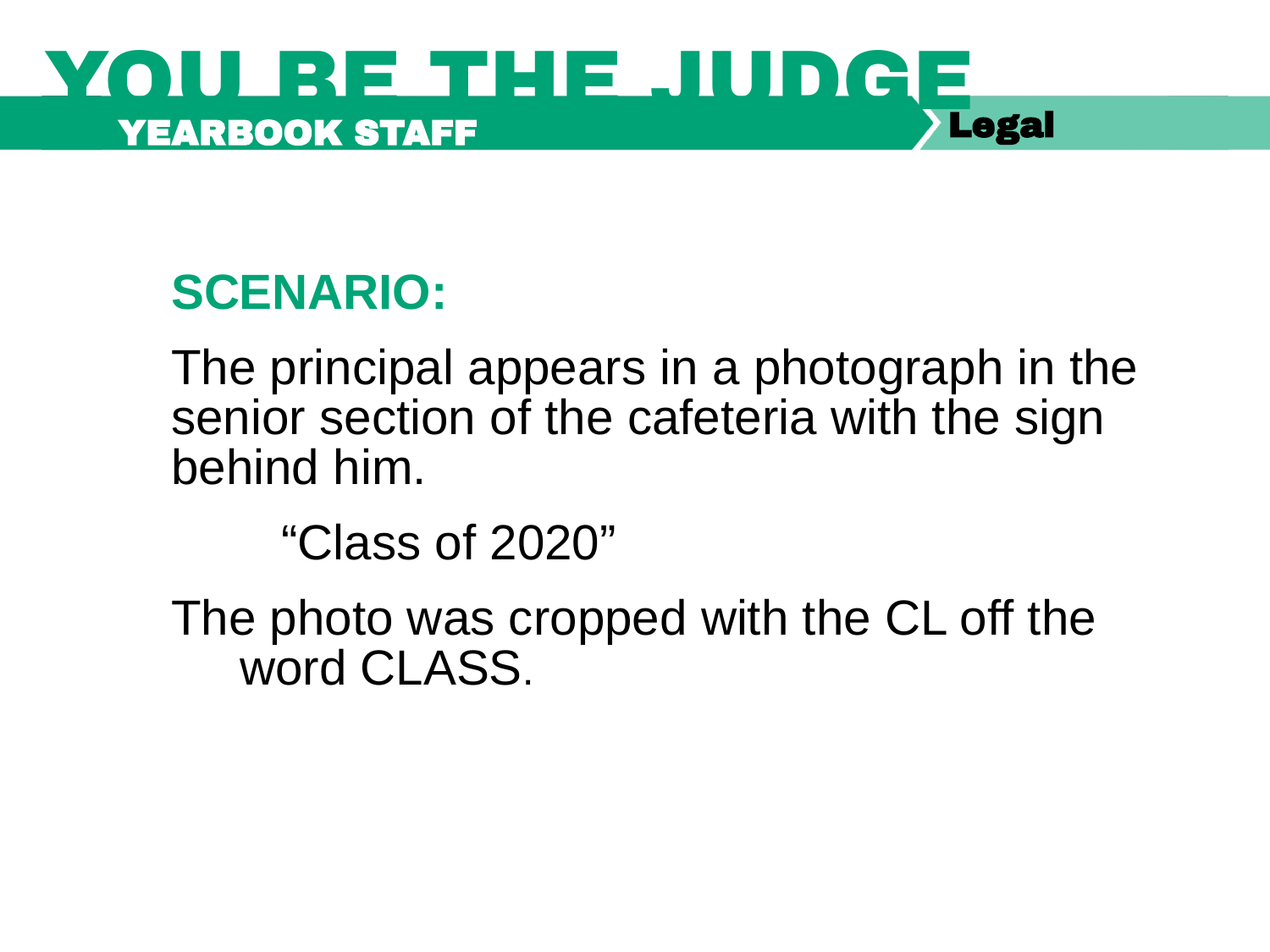

YOU BE THE JUDGE
YEARBOOK STAFF
SCENARIO:
The principal appears in a photograph in the senior section of the cafeteria with the sign behind him.
        “Class of 2020”
The photo was cropped with the CL off the         word CLASS.